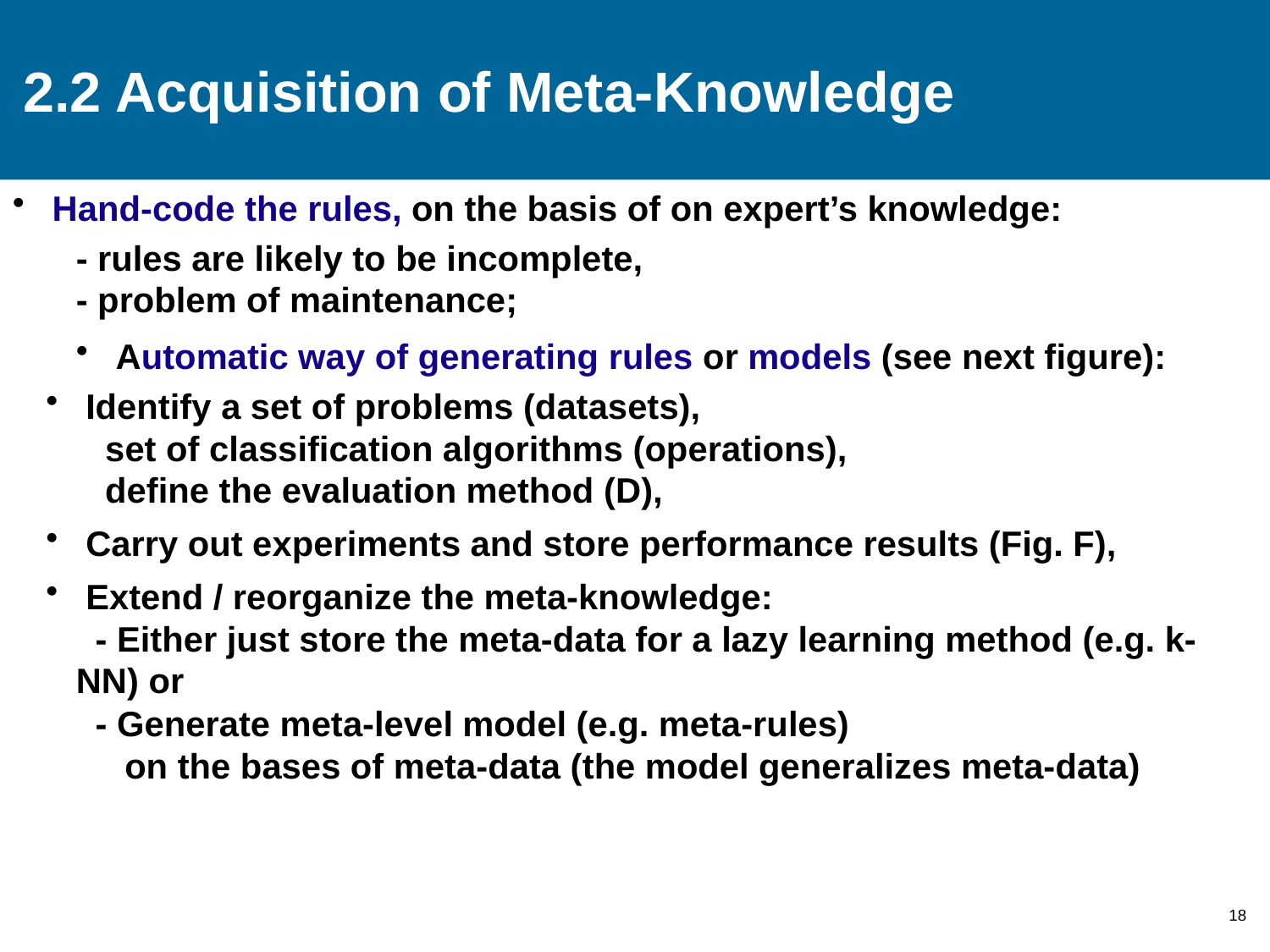

# 2.2 Acquisition of Meta-Knowledge
 Hand-code the rules, on the basis of on expert’s knowledge:
- rules are likely to be incomplete,
- problem of maintenance;
 Automatic way of generating rules or models (see next figure):
 Identify a set of problems (datasets),
   set of classification algorithms (operations),
   define the evaluation method (D),
 Carry out experiments and store performance results (Fig. F),
 Extend / reorganize the meta-knowledge:
  - Either just store the meta-data for a lazy learning method (e.g. k-NN) or
  - Generate meta-level model (e.g. meta-rules)
     on the bases of meta-data (the model generalizes meta-data)

18